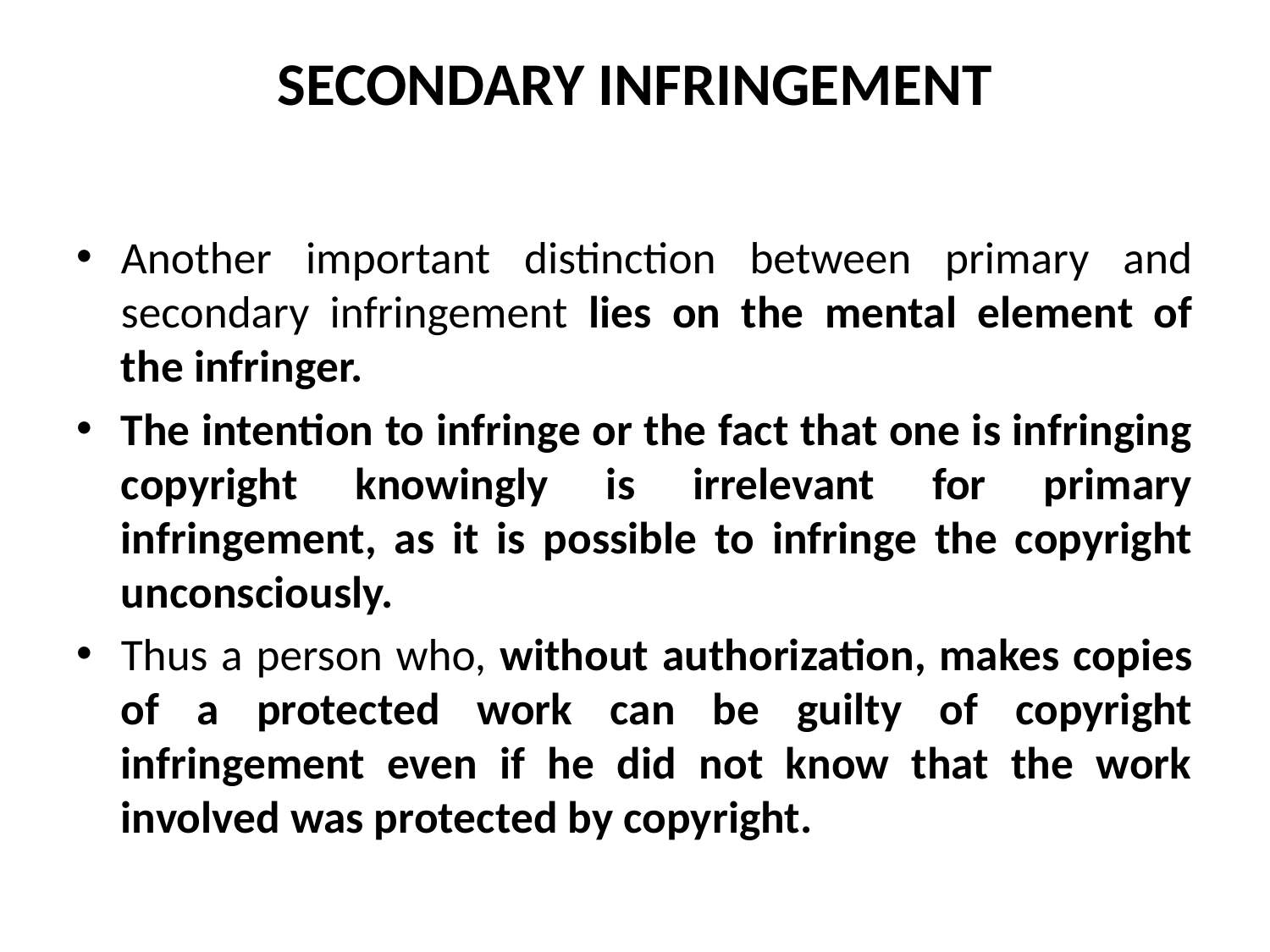

# SECONDARY INFRINGEMENT
Another important distinction between primary and secondary infringement lies on the mental element of the infringer.
The intention to infringe or the fact that one is infringing copyright knowingly is irrelevant for primary infringement, as it is possible to infringe the copyright unconsciously.
Thus a person who, without authorization, makes copies of a protected work can be guilty of copyright infringement even if he did not know that the work involved was protected by copyright.